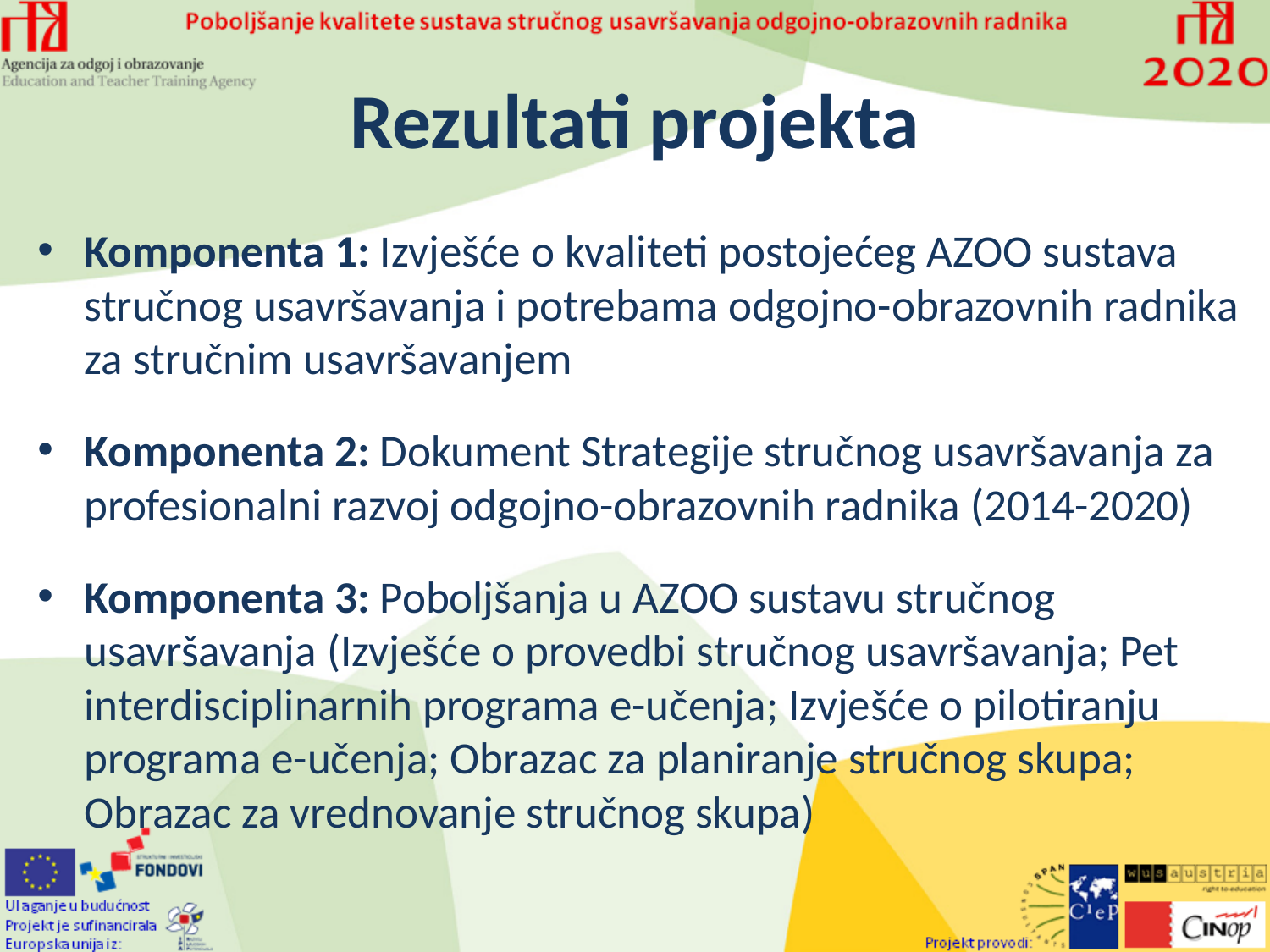

# Rezultati projekta
Komponenta 1: Izvješće o kvaliteti postojećeg AZOO sustava stručnog usavršavanja i potrebama odgojno-obrazovnih radnika za stručnim usavršavanjem
Komponenta 2: Dokument Strategije stručnog usavršavanja za profesionalni razvoj odgojno-obrazovnih radnika (2014-2020)
Komponenta 3: Poboljšanja u AZOO sustavu stručnog usavršavanja (Izvješće o provedbi stručnog usavršavanja; Pet interdisciplinarnih programa e-učenja; Izvješće o pilotiranju programa e-učenja; Obrazac za planiranje stručnog skupa; Obrazac za vrednovanje stručnog skupa)